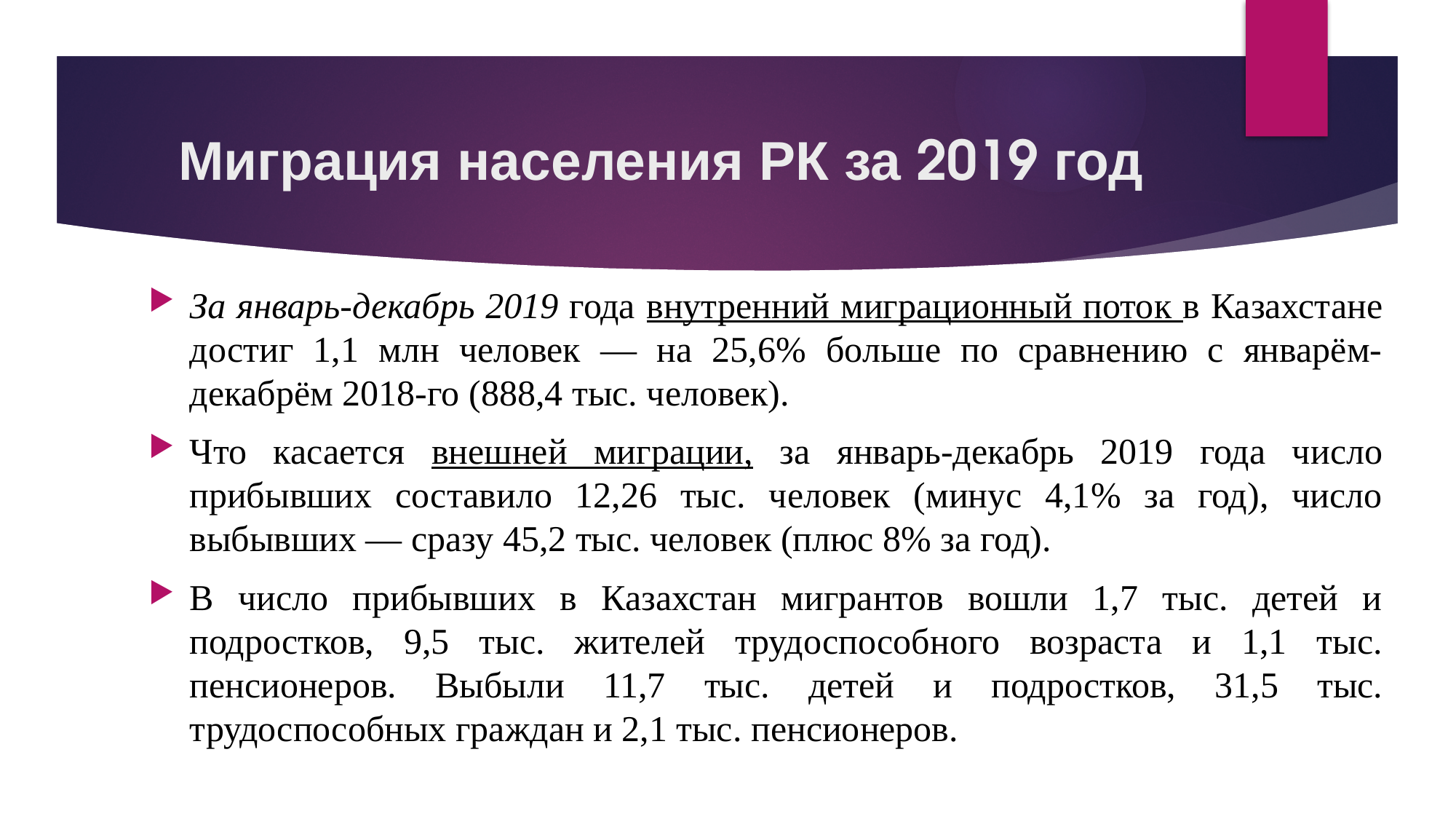

# Миграция населения РК за 2019 год
За январь-декабрь 2019 года внутренний миграционный поток в Казахстане достиг 1,1 млн человек — на 25,6% больше по сравнению с январём-декабрём 2018-го (888,4 тыс. человек).
Что касается внешней миграции, за январь-декабрь 2019 года число прибывших составило 12,26 тыс. человек (минус 4,1% за год), число выбывших — сразу 45,2 тыс. человек (плюс 8% за год).
В число прибывших в Казахстан мигрантов вошли 1,7 тыс. детей и подростков, 9,5 тыс. жителей трудоспособного возраста и 1,1 тыс. пенсионеров. Выбыли 11,7 тыс. детей и подростков, 31,5 тыс. трудоспособных граждан и 2,1 тыс. пенсионеров.